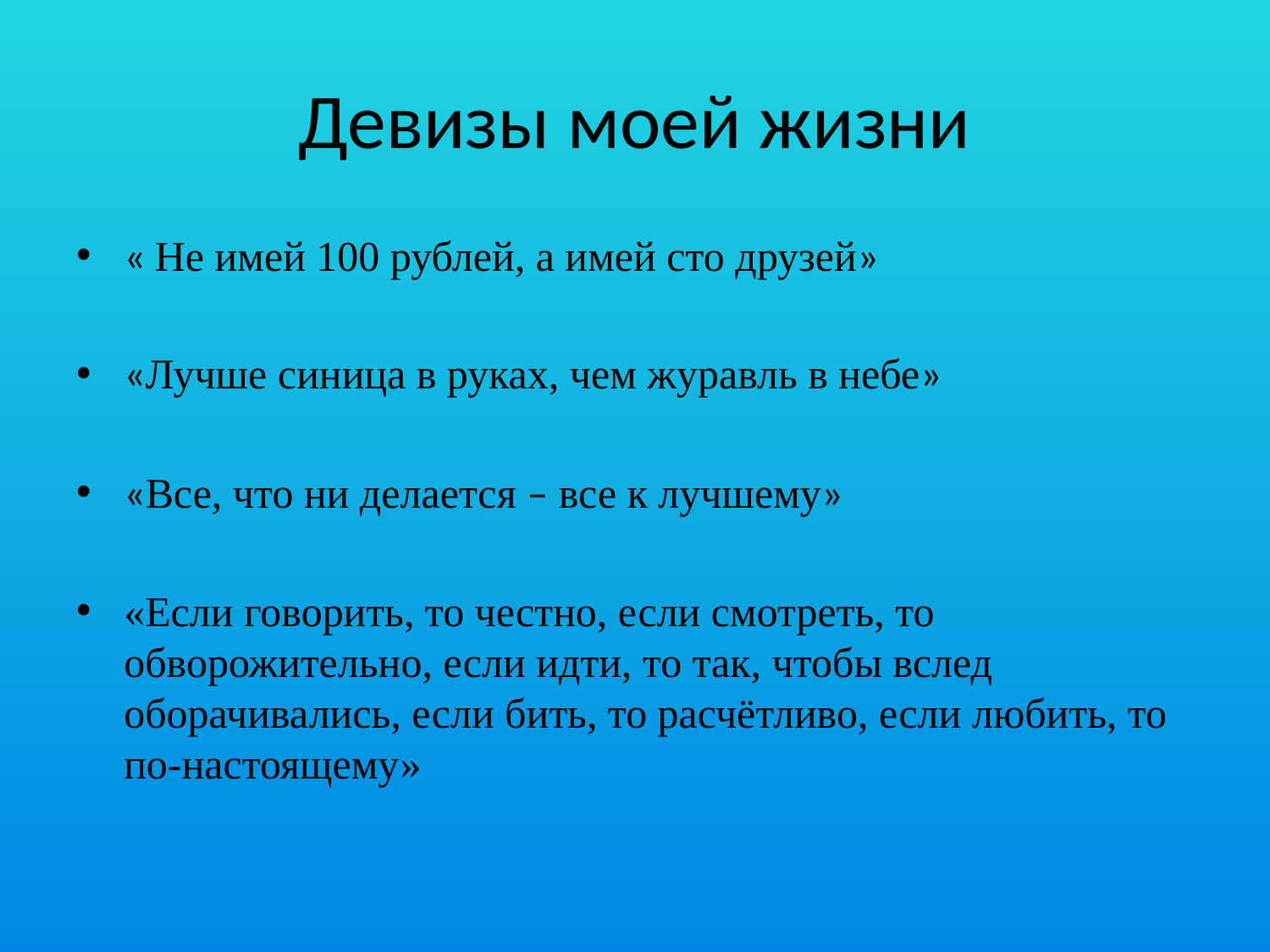

# Девизы моей жизни
« Не имей 100 рублей, а имей сто друзей»

«Лучше синица в руках, чем журавль в небе»

«Все, что ни делается – все к лучшему»

«Если говорить, то честно, если смотреть, то обворожительно, если идти, то так, чтобы вслед оборачивались, если бить, то расчётливо, если любить, то по-настоящему»